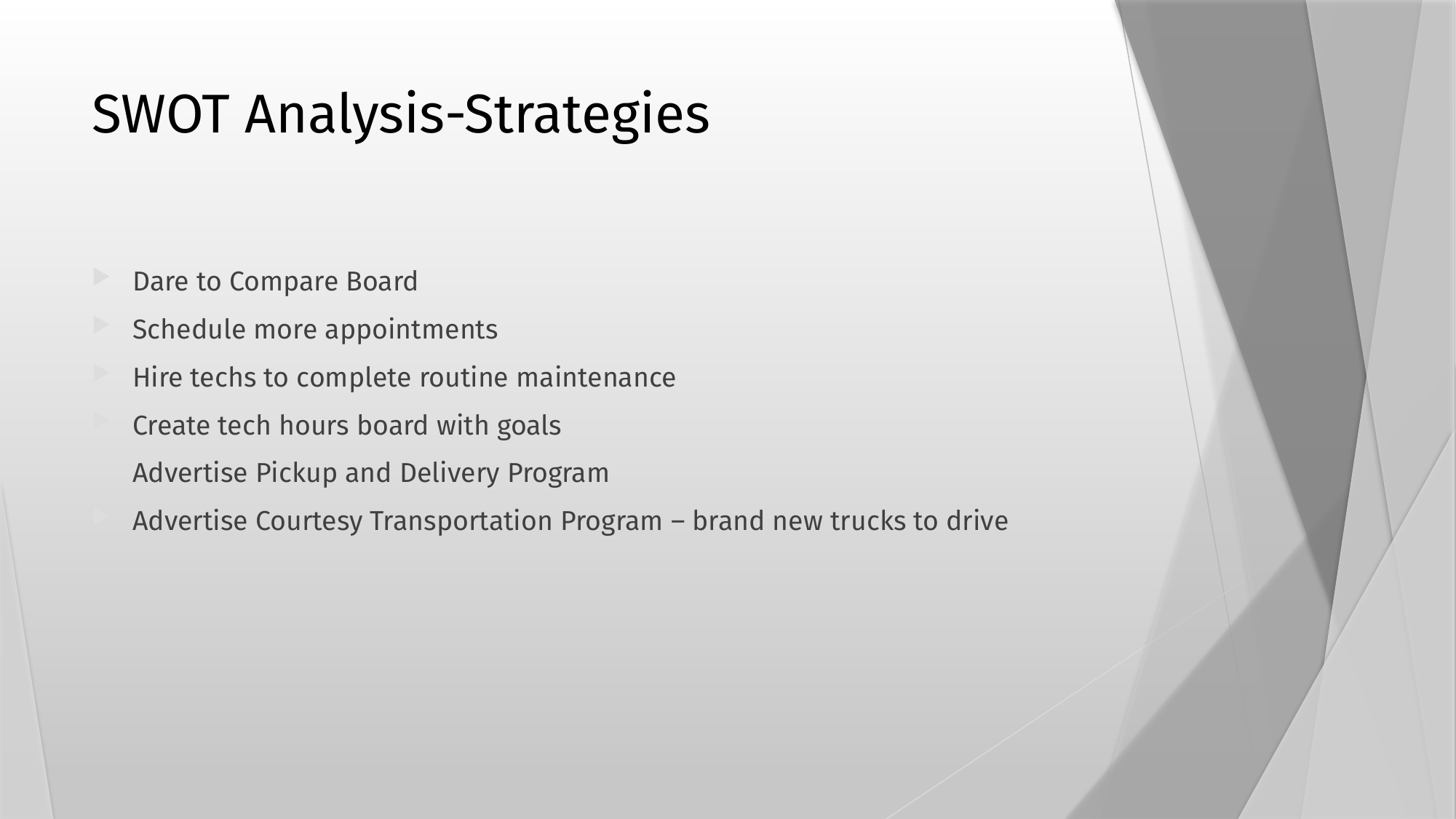

# SWOT Analysis-Strategies
Dare to Compare Board
Schedule more appointments
Hire techs to complete routine maintenance
Create tech hours board with goals
Advertise Pickup and Delivery Program
Advertise Courtesy Transportation Program – brand new trucks to drive